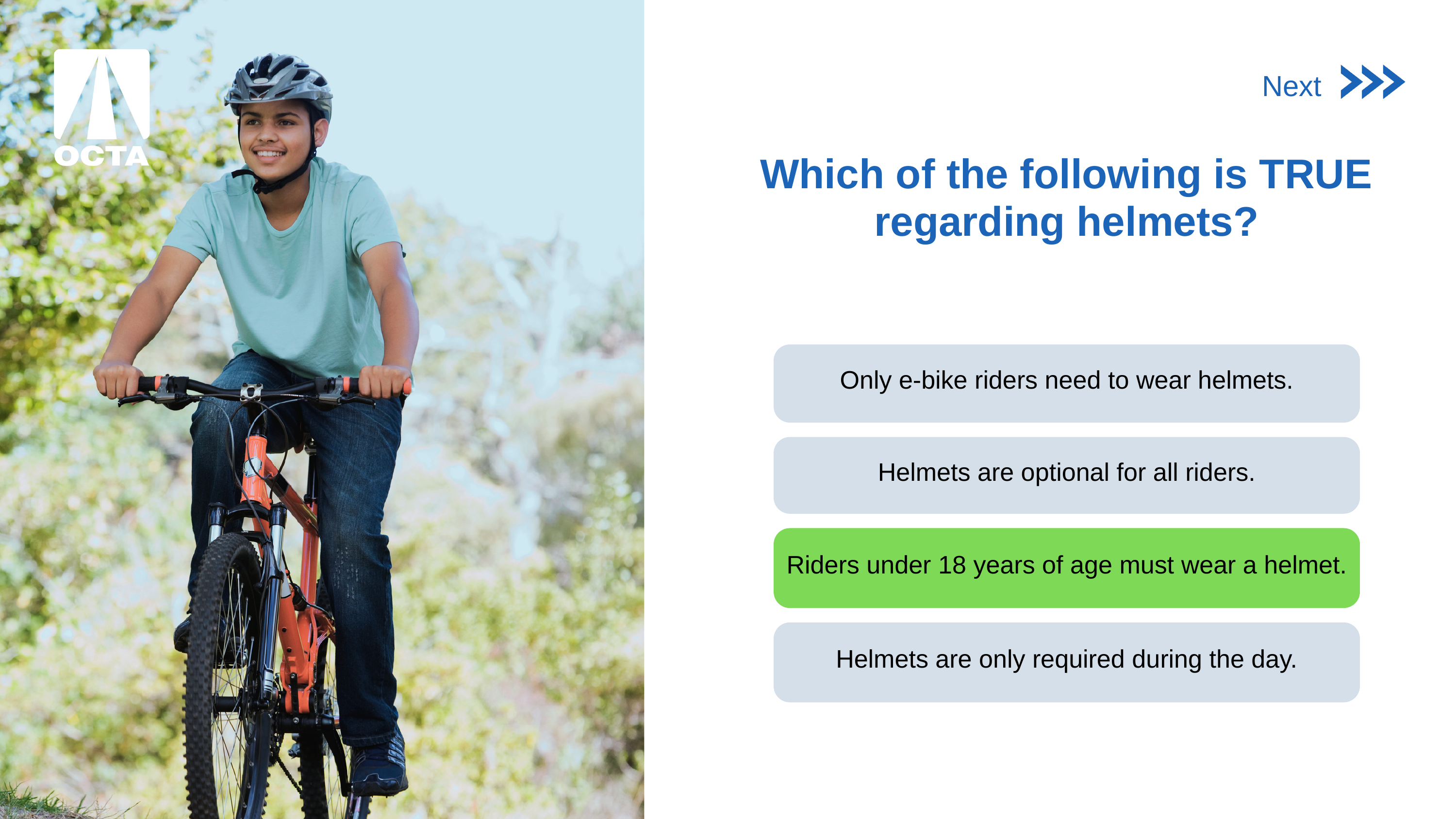

Next
Which of the following is TRUE regarding helmets?

Only e-bike riders need to wear helmets.

Helmets are optional for all riders.

Riders under 18 years of age must wear a helmet.

Helmets are only required during the day.